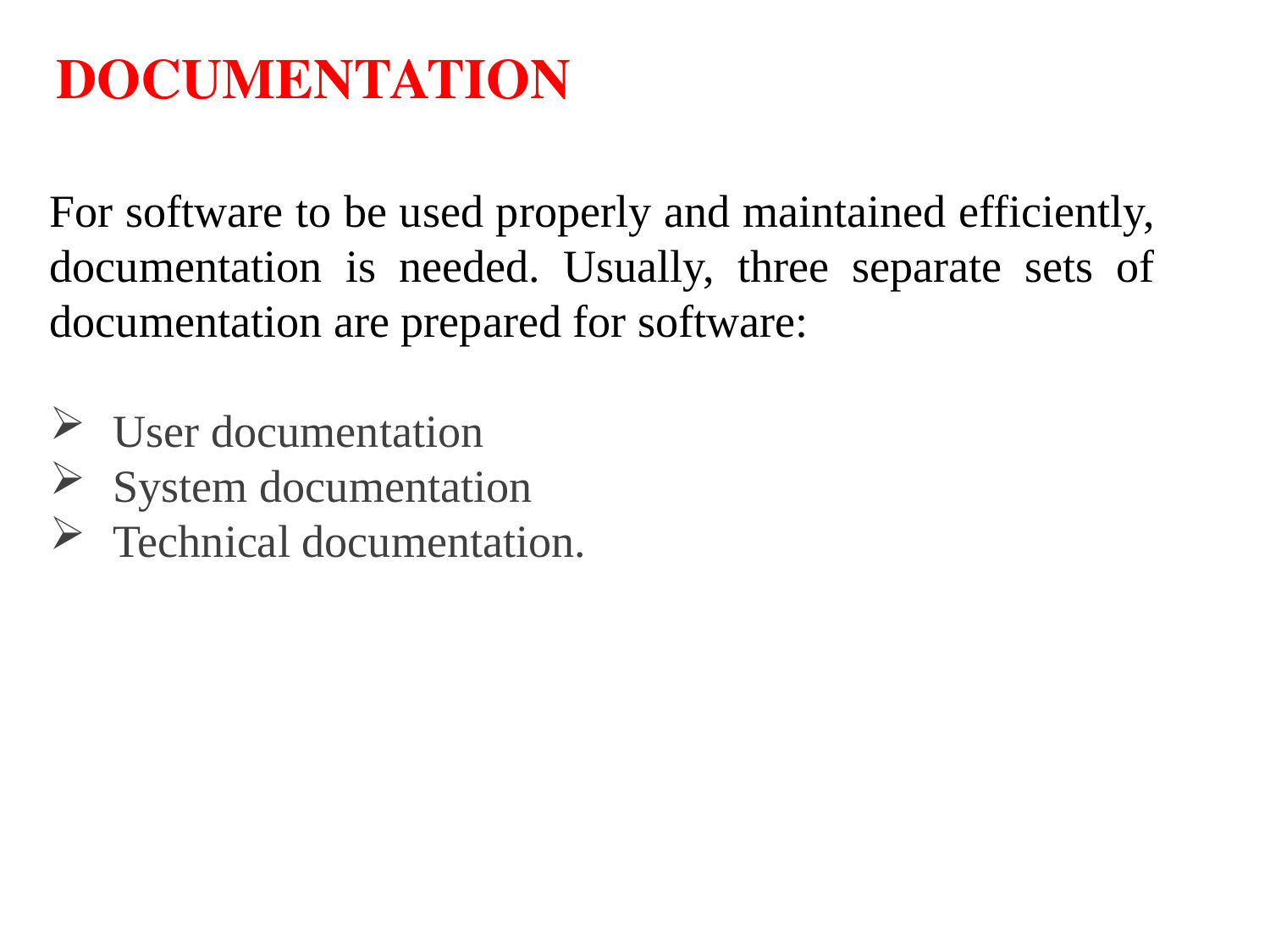

DOCUMENTATION
For software to be used properly and maintained efficiently, documentation is needed. Usually, three separate sets of documentation are prepared for software:

User documentation
System documentation
Technical documentation.